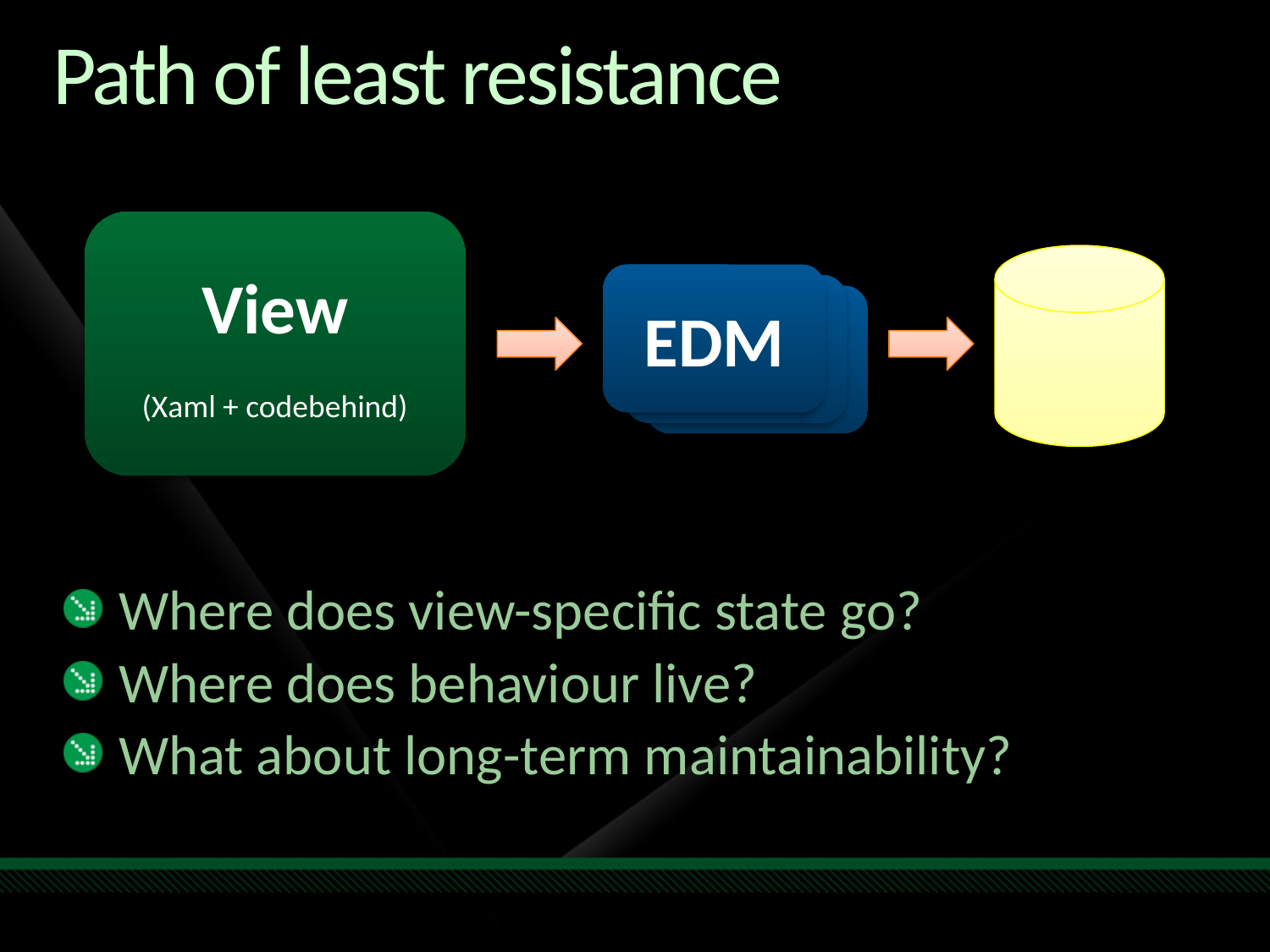

# Path of least resistance
View

(Xaml + codebehind)

EDM

Where does view-specific state go?
Where does behaviour live?
What about long-term maintainability?